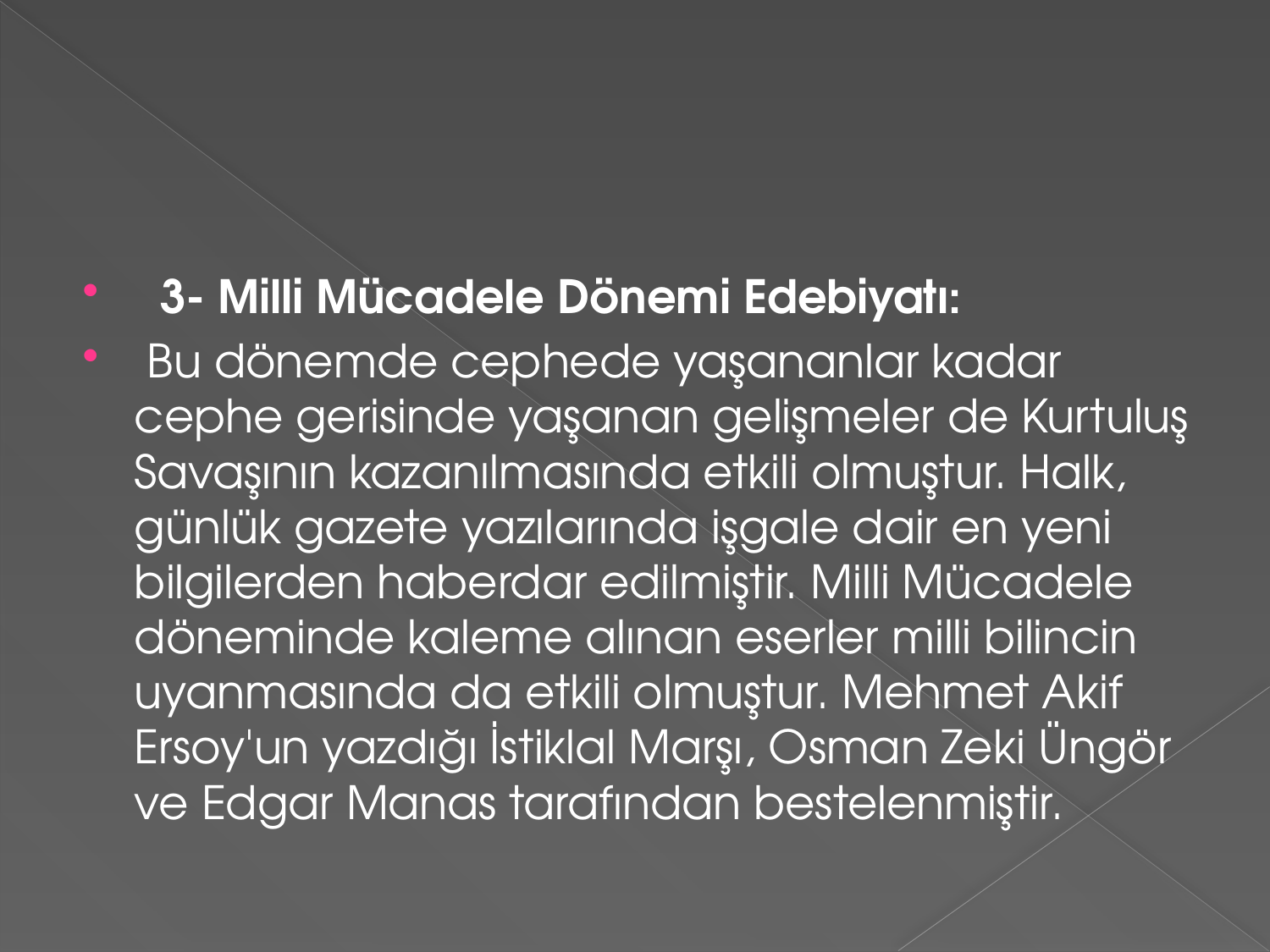

#
  3- Milli Mücadele Dönemi Edebiyatı:
 Bu dönemde cephede yaşananlar kadar cephe gerisinde yaşanan gelişmeler de Kurtuluş Savaşının kazanılmasında etkili olmuştur. Halk, günlük gazete yazılarında işgale dair en yeni bilgilerden haberdar edilmiştir. Milli Mücadele döneminde kaleme alınan eserler milli bilincin uyanmasında da etkili olmuştur. Mehmet Akif Ersoy'un yazdığı İstiklal Marşı, Osman Zeki Üngör ve Edgar Manas tarafından bestelenmiştir.